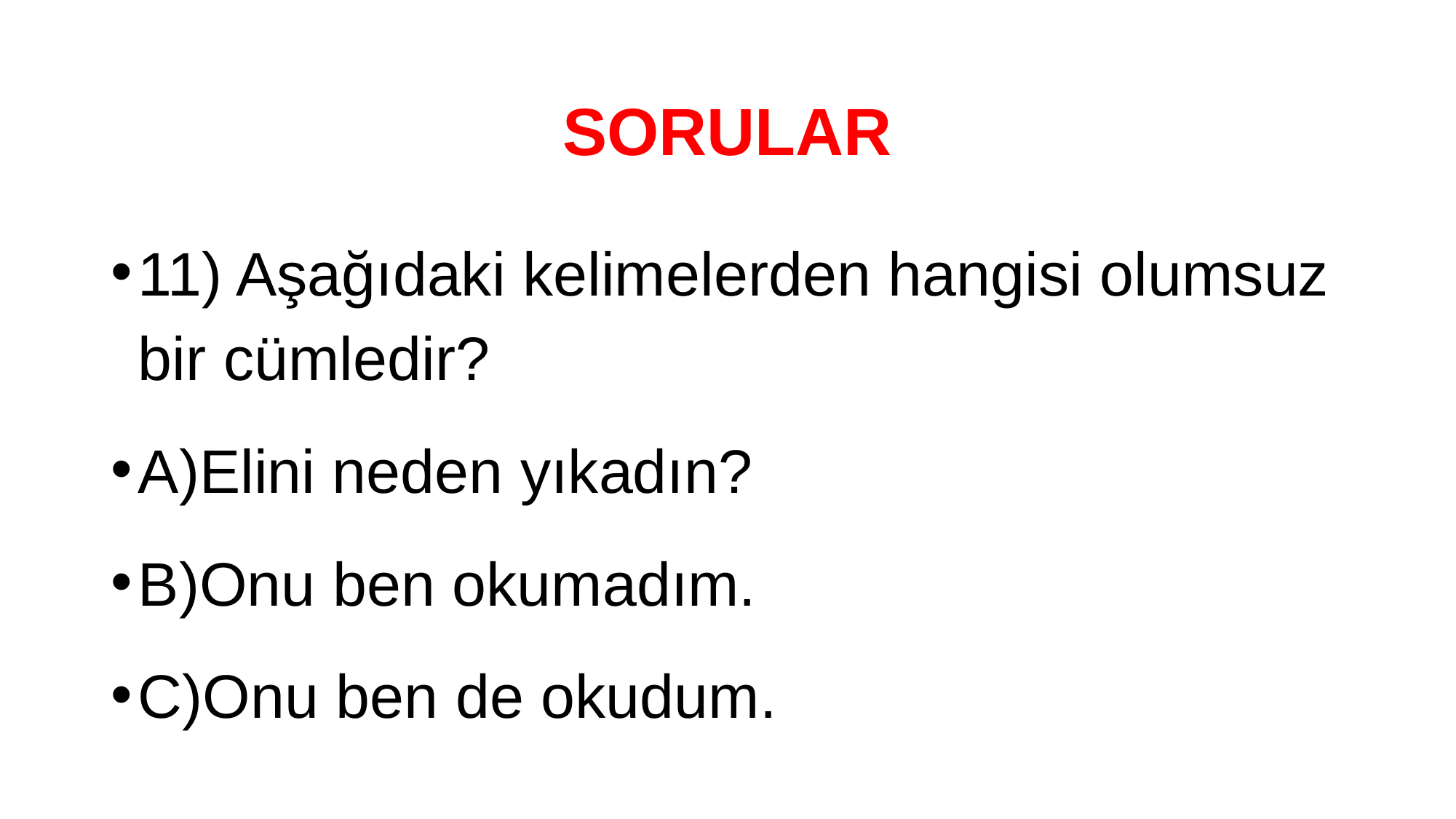

# SORULAR
11) Aşağıdaki kelimelerden hangisi olumsuz bir cümledir?
A)Elini neden yıkadın?
B)Onu ben okumadım.
C)Onu ben de okudum.